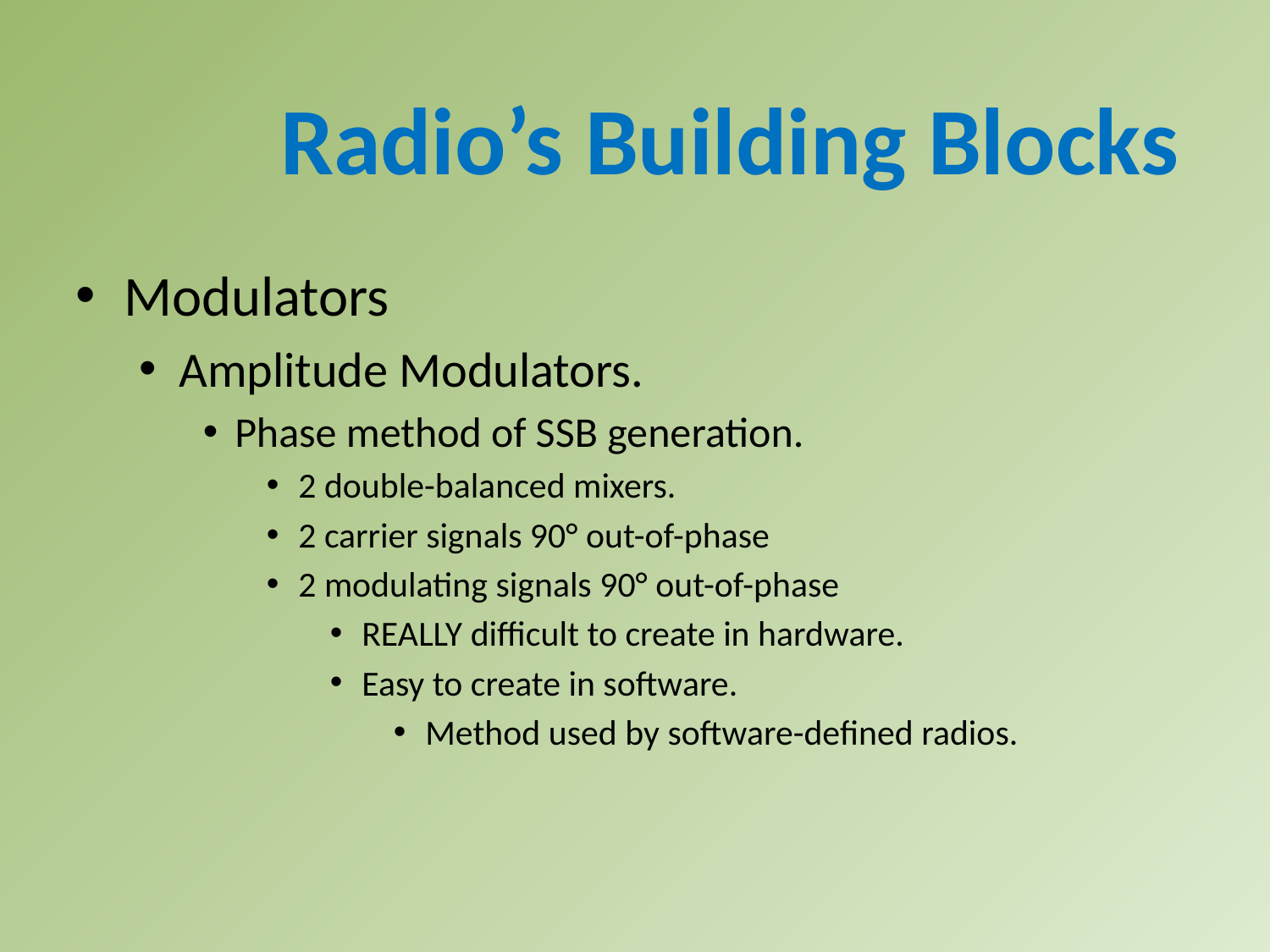

Radio’s Building Blocks
Modulators
Amplitude Modulators.
Phase method of SSB generation.
2 double-balanced mixers.
2 carrier signals 90° out-of-phase
2 modulating signals 90° out-of-phase
REALLY difficult to create in hardware.
Easy to create in software.
Method used by software-defined radios.